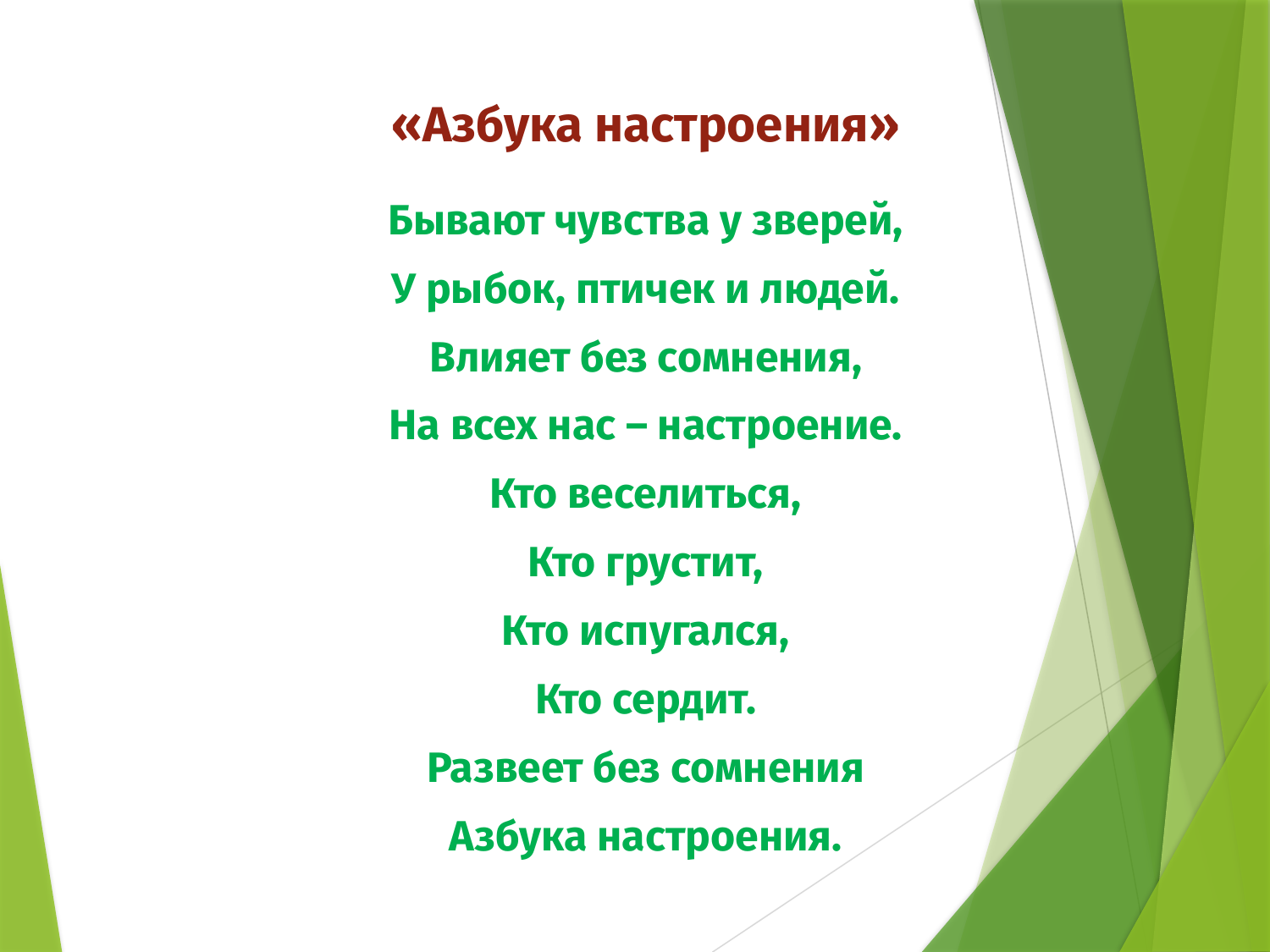

# «Азбука настроения»
Бывают чувства у зверей,
У рыбок, птичек и людей.
Влияет без сомнения,
На всех нас – настроение.
Кто веселиться,
Кто грустит,
Кто испугался,
Кто сердит.
Развеет без сомнения
Азбука настроения.